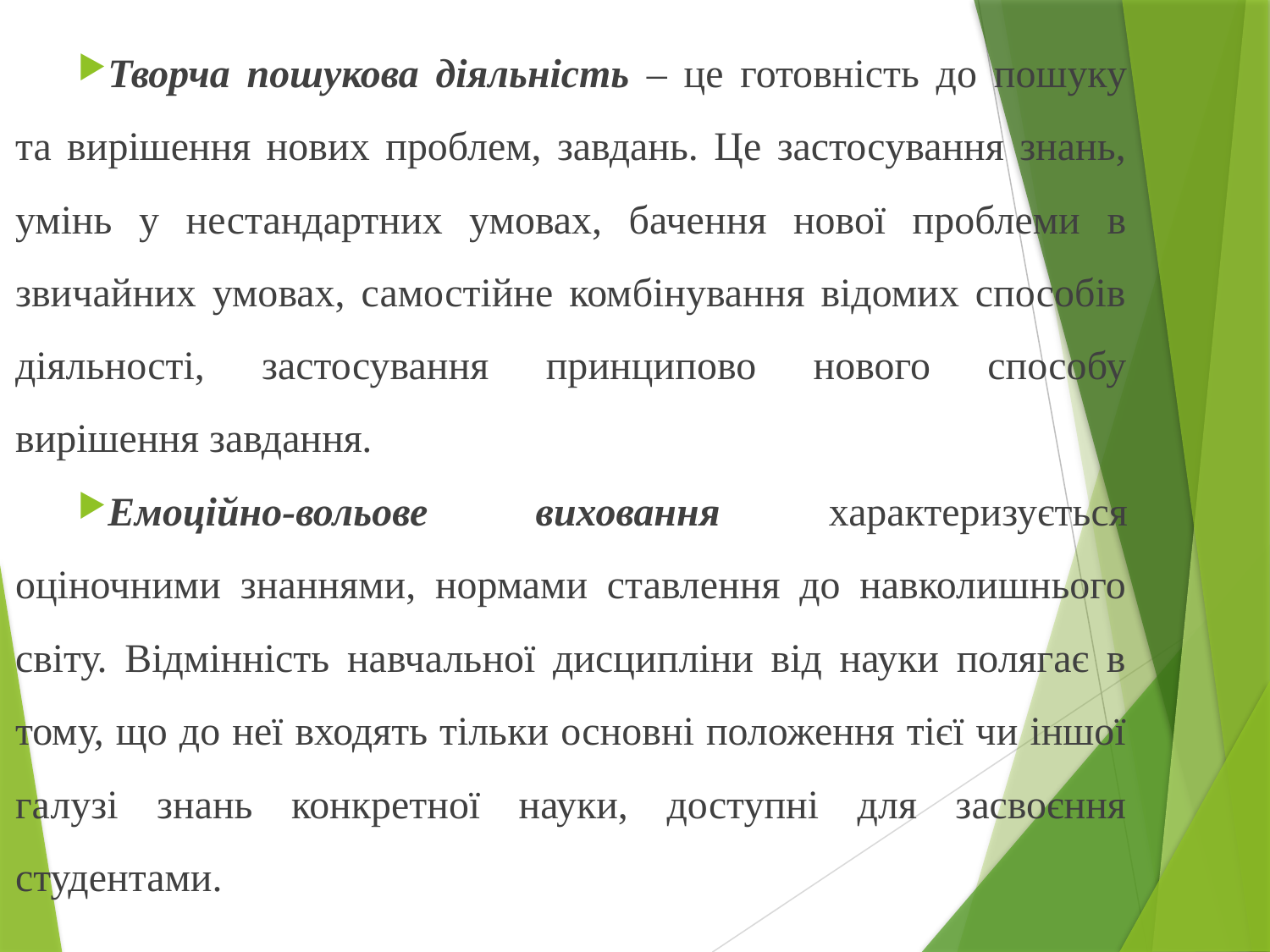

Творча пошукова діяльність – це готовність до пошуку та вирішення нових проблем, завдань. Це застосування знань, умінь у нестандартних умовах, бачення нової проблеми в звичайних умовах, самостійне комбінування відомих способів діяльності, застосування принципово нового способу вирішення завдання.
Емоційно-вольове виховання характеризується оціночними знаннями, нормами ставлення до навколишнього світу. Відмінність навчальної дисципліни від науки полягає в тому, що до неї входять тільки основні положення тієї чи іншої галузі знань конкретної науки, доступні для засвоєння студентами.